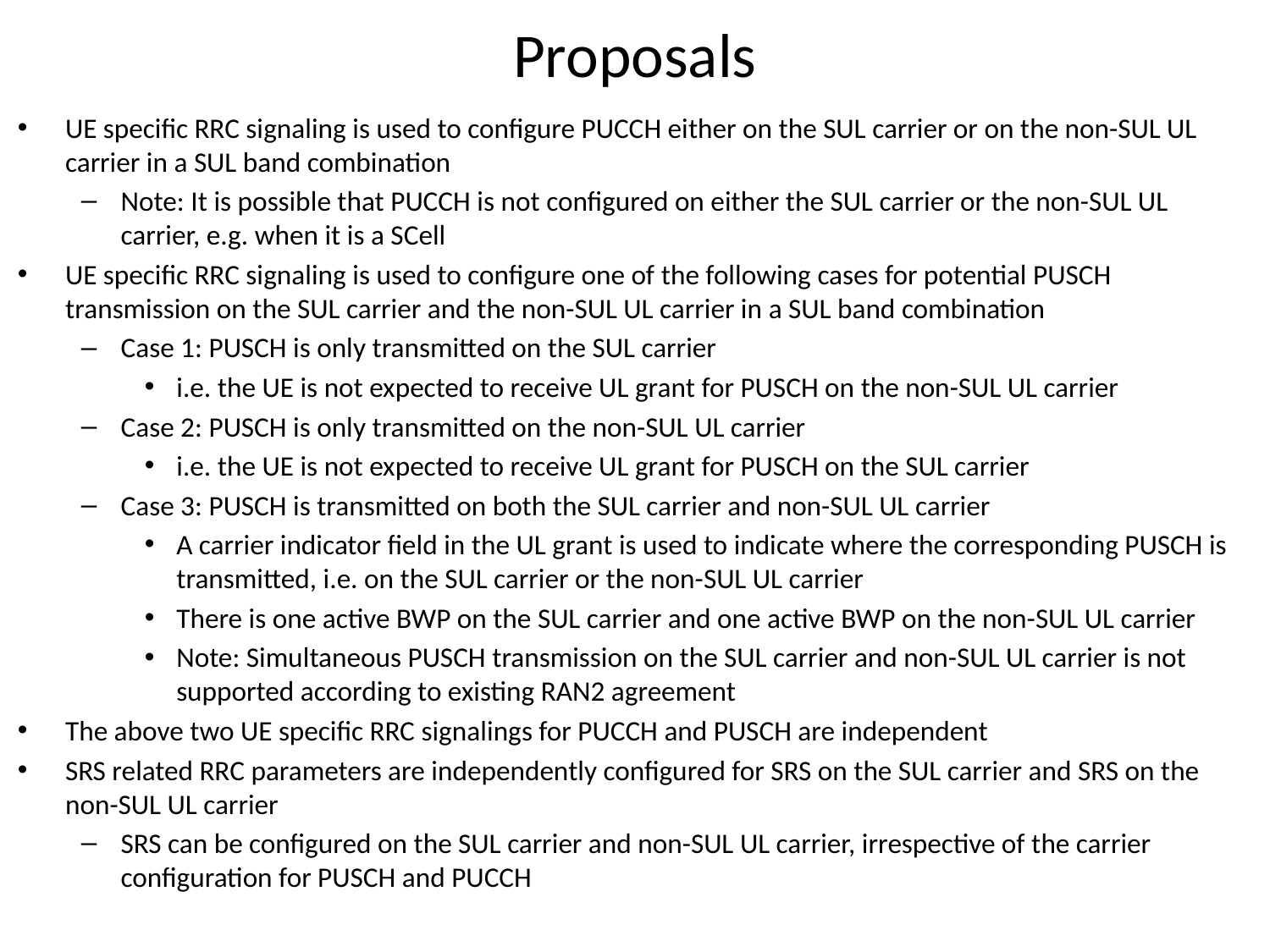

# Proposals
UE specific RRC signaling is used to configure PUCCH either on the SUL carrier or on the non-SUL UL carrier in a SUL band combination
Note: It is possible that PUCCH is not configured on either the SUL carrier or the non-SUL UL carrier, e.g. when it is a SCell
UE specific RRC signaling is used to configure one of the following cases for potential PUSCH transmission on the SUL carrier and the non-SUL UL carrier in a SUL band combination
Case 1: PUSCH is only transmitted on the SUL carrier
i.e. the UE is not expected to receive UL grant for PUSCH on the non-SUL UL carrier
Case 2: PUSCH is only transmitted on the non-SUL UL carrier
i.e. the UE is not expected to receive UL grant for PUSCH on the SUL carrier
Case 3: PUSCH is transmitted on both the SUL carrier and non-SUL UL carrier
A carrier indicator field in the UL grant is used to indicate where the corresponding PUSCH is transmitted, i.e. on the SUL carrier or the non-SUL UL carrier
There is one active BWP on the SUL carrier and one active BWP on the non-SUL UL carrier
Note: Simultaneous PUSCH transmission on the SUL carrier and non-SUL UL carrier is not supported according to existing RAN2 agreement
The above two UE specific RRC signalings for PUCCH and PUSCH are independent
SRS related RRC parameters are independently configured for SRS on the SUL carrier and SRS on the non-SUL UL carrier
SRS can be configured on the SUL carrier and non-SUL UL carrier, irrespective of the carrier configuration for PUSCH and PUCCH